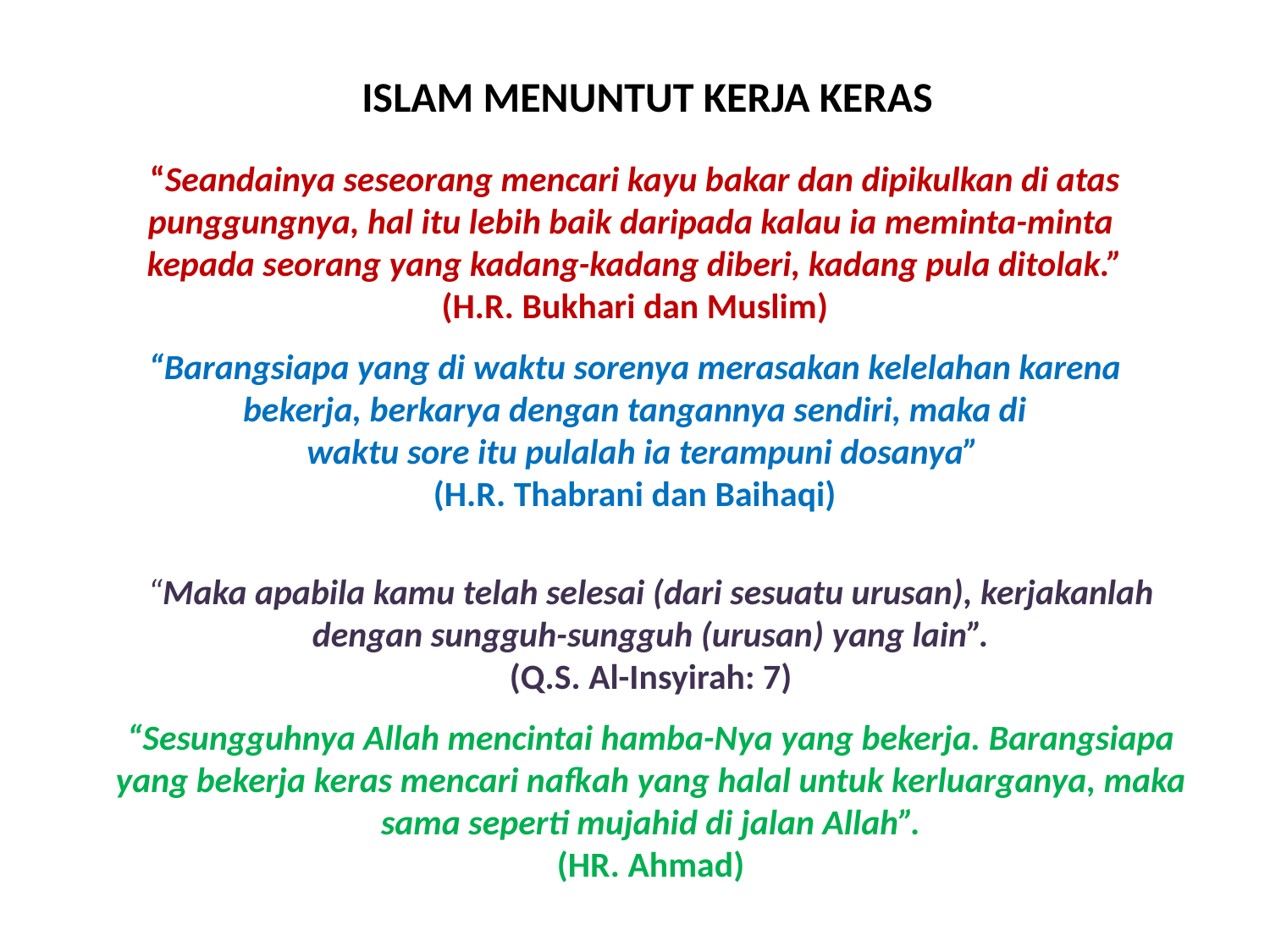

ISLAM MENUNTUT KERJA KERAS
“Seandainya seseorang mencari kayu bakar dan dipikulkan di atas punggungnya, hal itu lebih baik daripada kalau ia meminta-minta
 kepada seorang yang kadang-kadang diberi, kadang pula ditolak.”
(H.R. Bukhari dan Muslim)

“Barangsiapa yang di waktu sorenya merasakan kelelahan karena
bekerja, berkarya dengan tangannya sendiri, maka di
  waktu sore itu pulalah ia terampuni dosanya”
(H.R. Thabrani dan Baihaqi)
“Maka apabila kamu telah selesai (dari sesuatu urusan), kerjakanlah dengan sungguh-sungguh (urusan) yang lain”.
(Q.S. Al-Insyirah: 7)

“Sesungguhnya Allah mencintai hamba-Nya yang bekerja. Barangsiapa yang bekerja keras mencari nafkah yang halal untuk kerluarganya, maka sama seperti mujahid di jalan Allah”.
(HR. Ahmad)